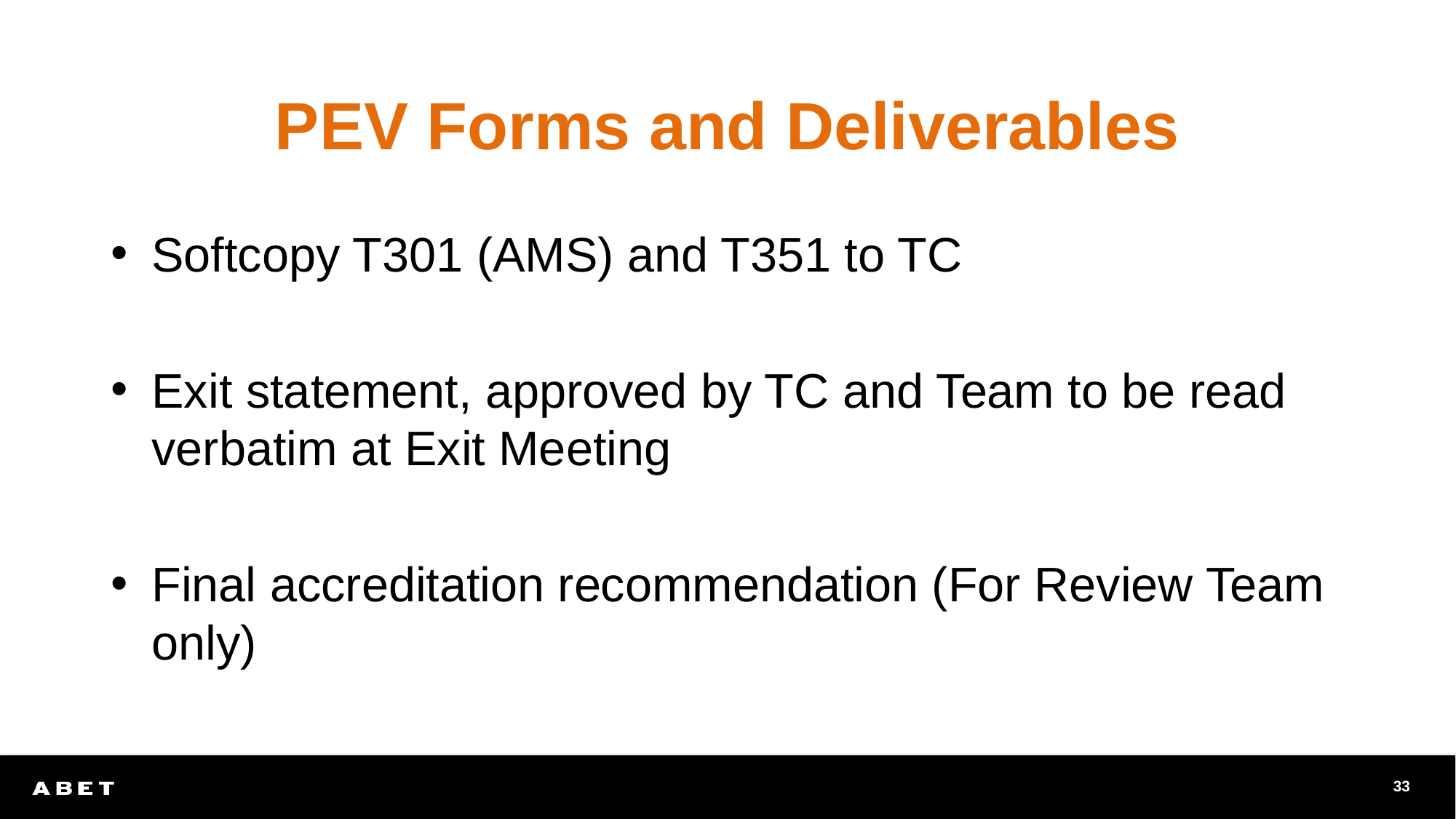

# PEV Forms and Deliverables
Softcopy T301 (AMS) and T351 to TC

Exit statement, approved by TC and Team to be read verbatim at Exit Meeting

Final accreditation recommendation (For Review Team only)